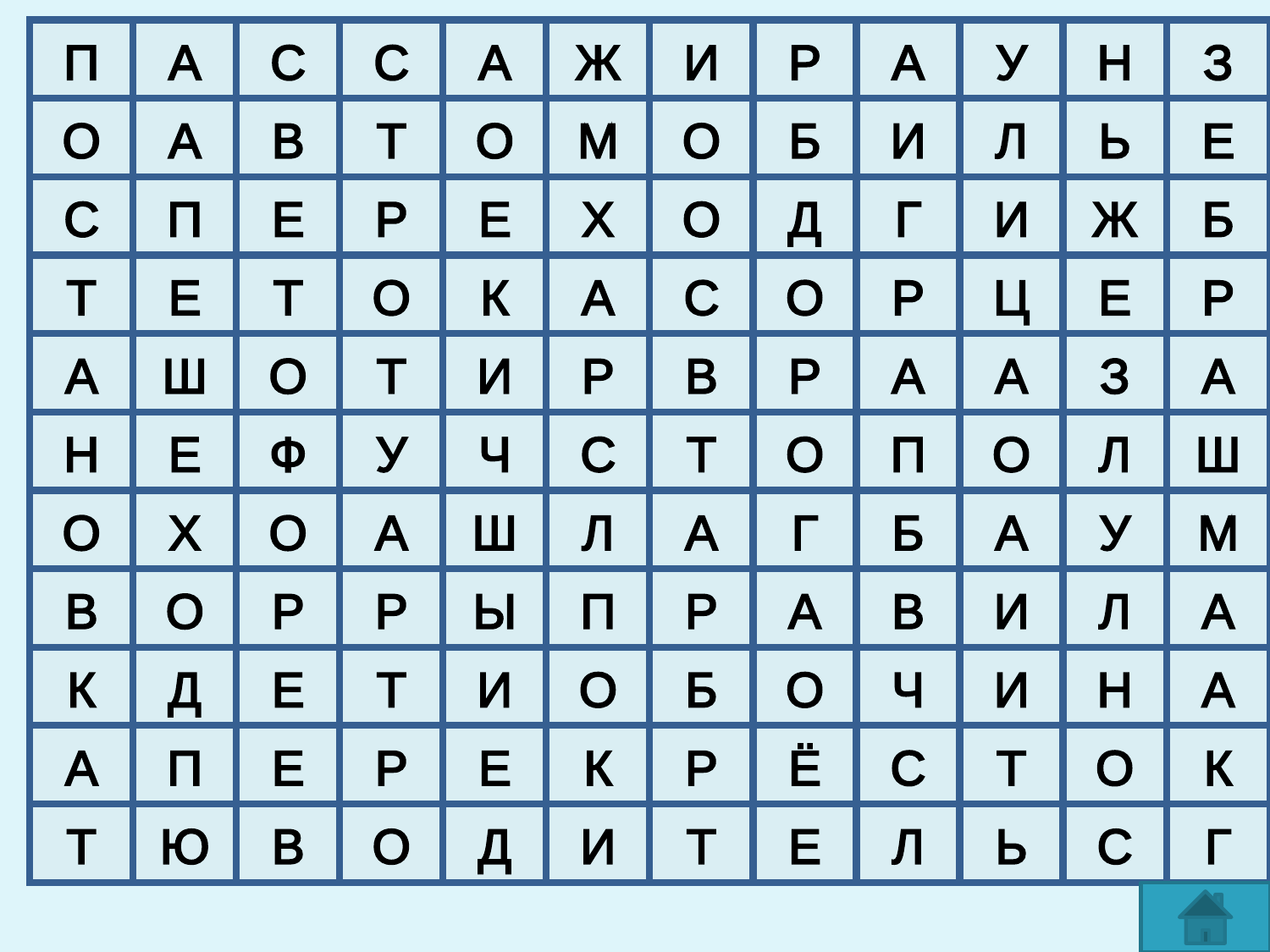

| П | А | С | С | А | Ж | И | Р | А | У | Н | З |
| --- | --- | --- | --- | --- | --- | --- | --- | --- | --- | --- | --- |
| О | А | В | Т | О | М | О | Б | И | Л | Ь | Е |
| С | П | Е | Р | Е | Х | О | Д | Г | И | Ж | Б |
| Т | Е | Т | О | К | А | С | О | Р | Ц | Е | Р |
| А | Ш | О | Т | И | Р | В | Р | А | А | З | А |
| Н | Е | Ф | У | Ч | С | Т | О | П | О | Л | Ш |
| О | Х | О | А | Ш | Л | А | Г | Б | А | У | М |
| В | О | Р | Р | Ы | П | Р | А | В | И | Л | А |
| К | Д | Е | Т | И | О | Б | О | Ч | И | Н | А |
| А | П | Е | Р | Е | К | Р | Ё | С | Т | О | К |
| Т | Ю | В | О | Д | И | Т | Е | Л | Ь | С | Г |